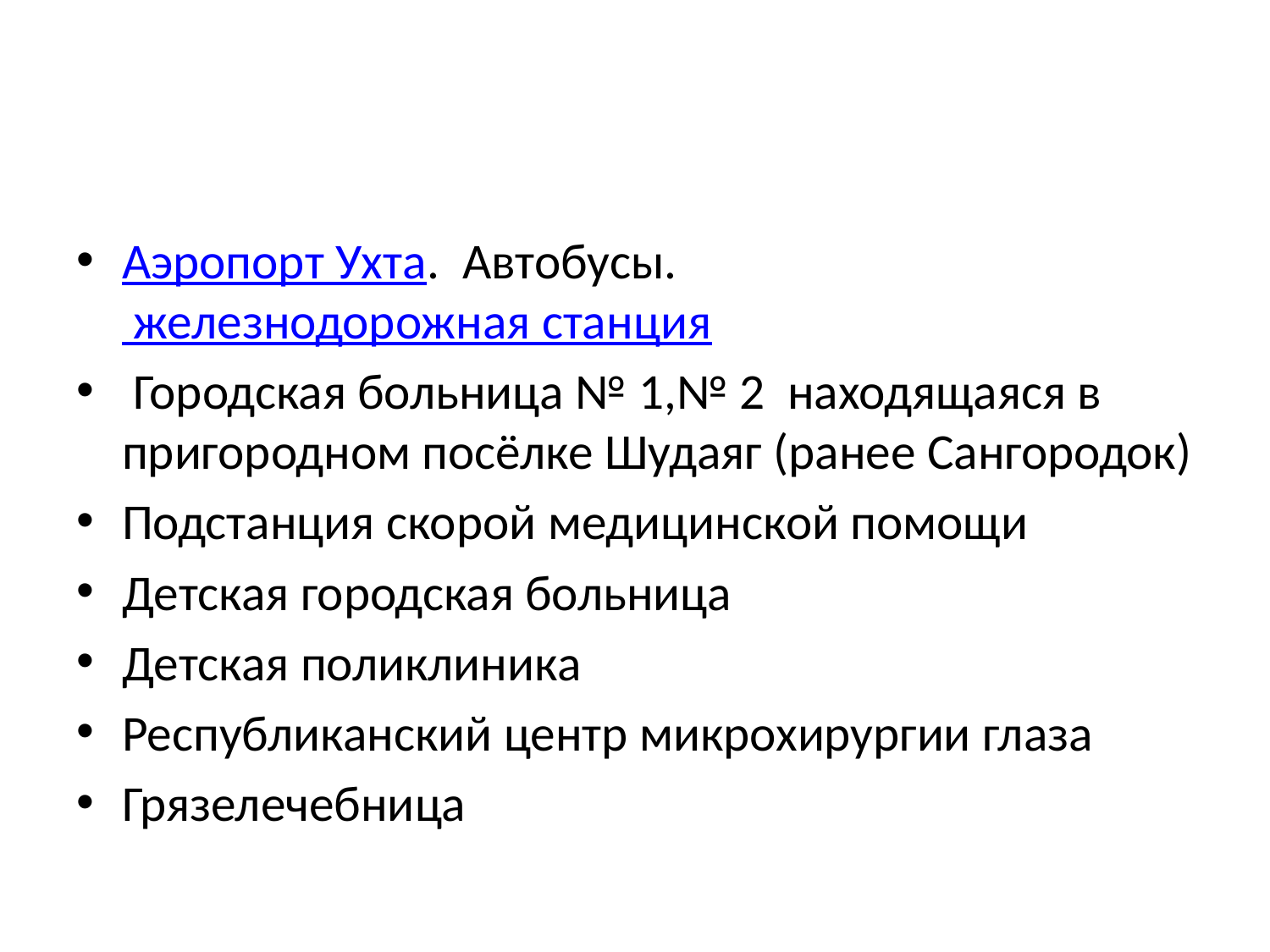

#
Аэропорт Ухта.  Автобусы. железнодорожная станция
 Городская больница № 1,№ 2  находящаяся в пригородном посёлке Шудаяг (ранее Сангородок)
Подстанция скорой медицинской помощи
Детская городская больница
Детская поликлиника
Республиканский центр микрохирургии глаза
Грязелечебница